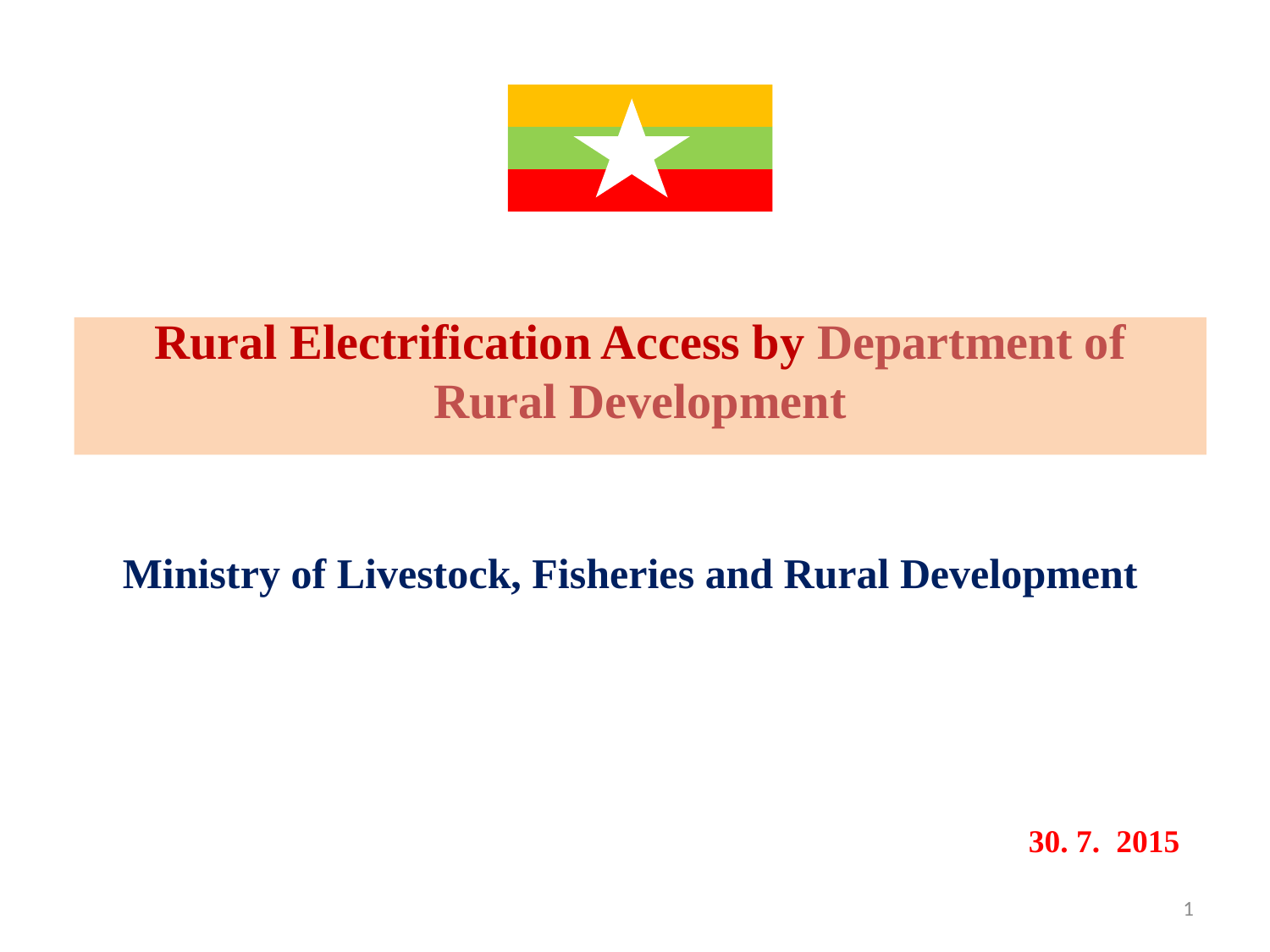

# Rural Electrification Access by Department of Rural Development
Ministry of Livestock, Fisheries and Rural Development
30. 7.  2015
1